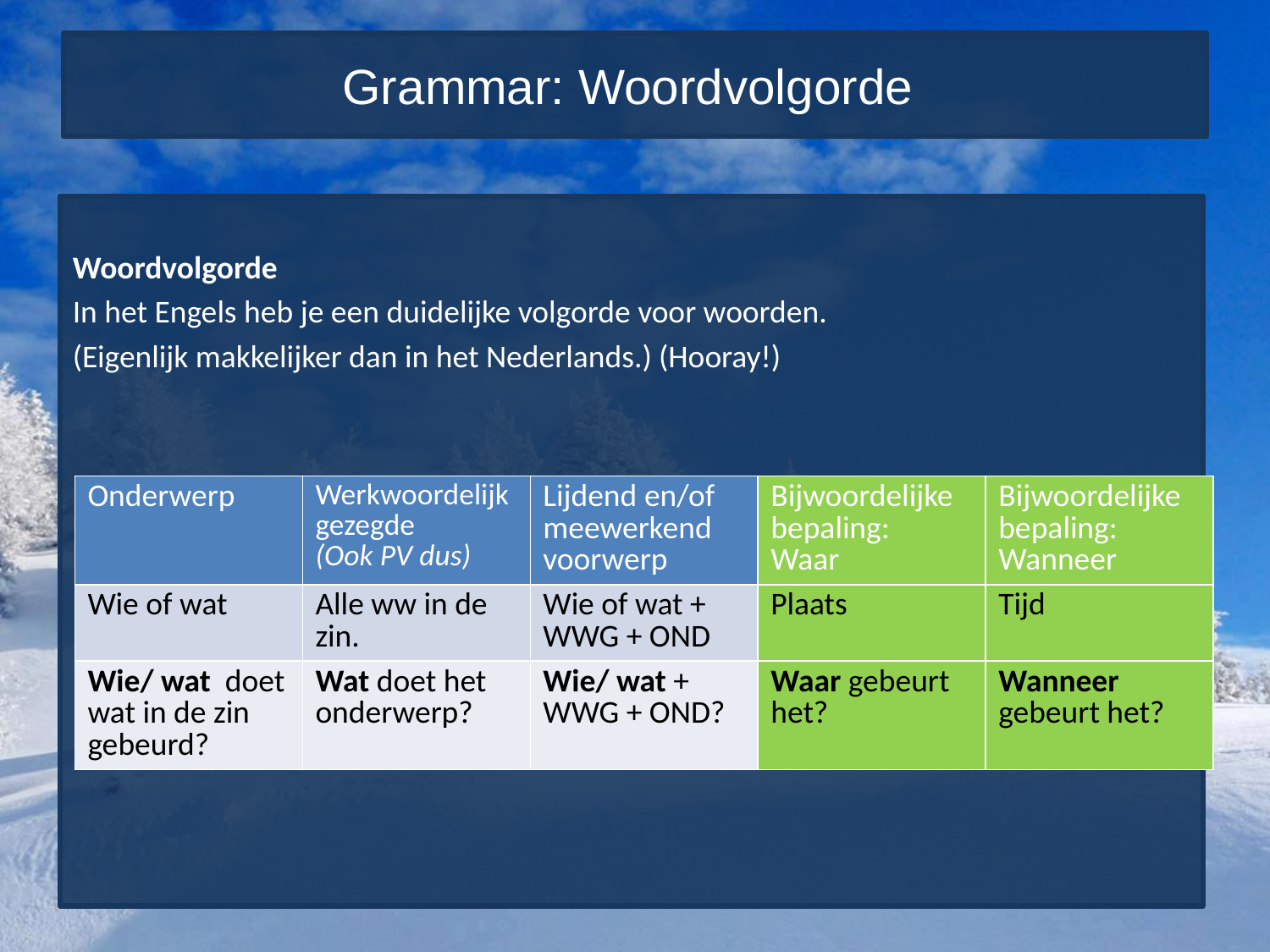

# Grammar: Woordvolgorde

Woordvolgorde
In het Engels heb je een duidelijke volgorde voor woorden.
(Eigenlijk makkelijker dan in het Nederlands.) (Hooray!)

| Onderwerp | Werkwoordelijk gezegde (Ook PV dus) | Lijdend en/of meewerkend voorwerp | Bijwoordelijke bepaling: Waar | Bijwoordelijke bepaling: Wanneer |
| --- | --- | --- | --- | --- |
| Wie of wat | Alle ww in de zin. | Wie of wat + WWG + OND | Plaats | Tijd |
| Wie/ wat doet wat in de zin gebeurd? | Wat doet het onderwerp? | Wie/ wat + WWG + OND? | Waar gebeurt het? | Wanneer gebeurt het? |